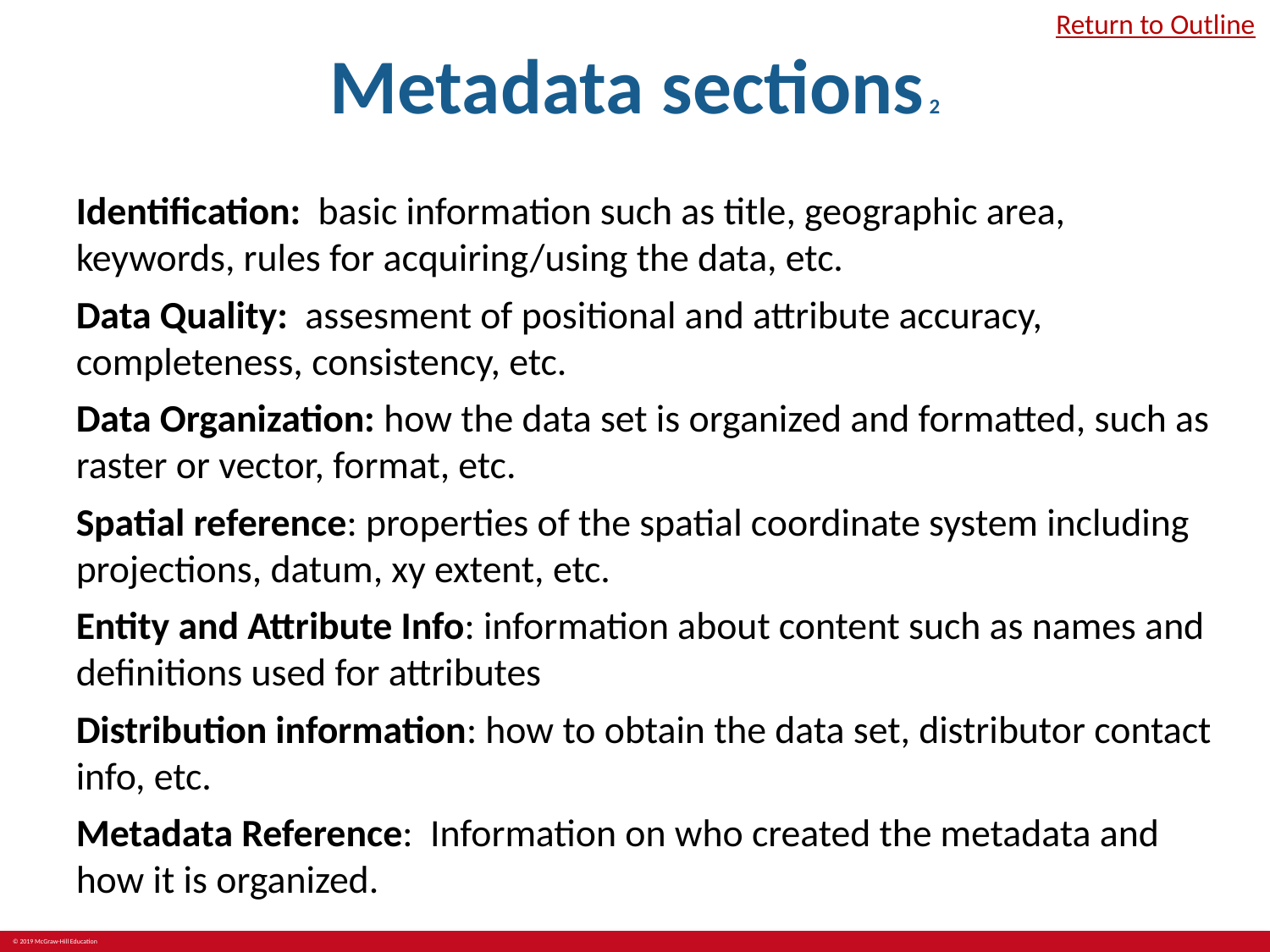

# Metadata sections 2
Return to Outline
Identification:  basic information such as title, geographic area, keywords, rules for acquiring/using the data, etc.
Data Quality:  assesment of positional and attribute accuracy, completeness, consistency, etc.
Data Organization: how the data set is organized and formatted, such as raster or vector, format, etc.
Spatial reference: properties of the spatial coordinate system including projections, datum, xy extent, etc.
Entity and Attribute Info: information about content such as names and definitions used for attributes
Distribution information: how to obtain the data set, distributor contact info, etc.
Metadata Reference:  Information on who created the metadata and how it is organized.